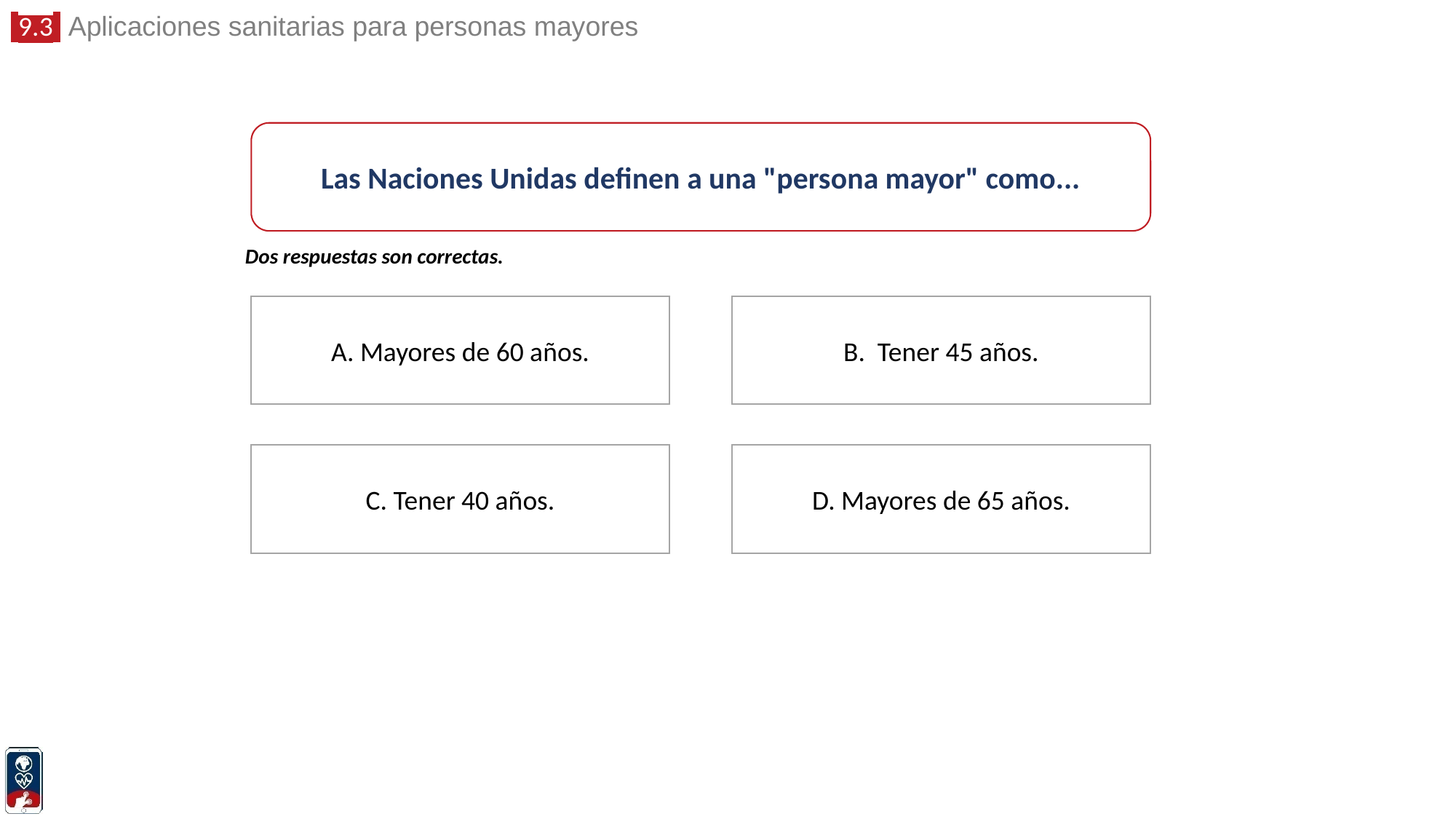

Las Naciones Unidas definen a una "persona mayor" como...
Dos respuestas son correctas.
B.  Tener 45 años.
A. Mayores de 60 años.
D. Mayores de 65 años.
C. Tener 40 años.